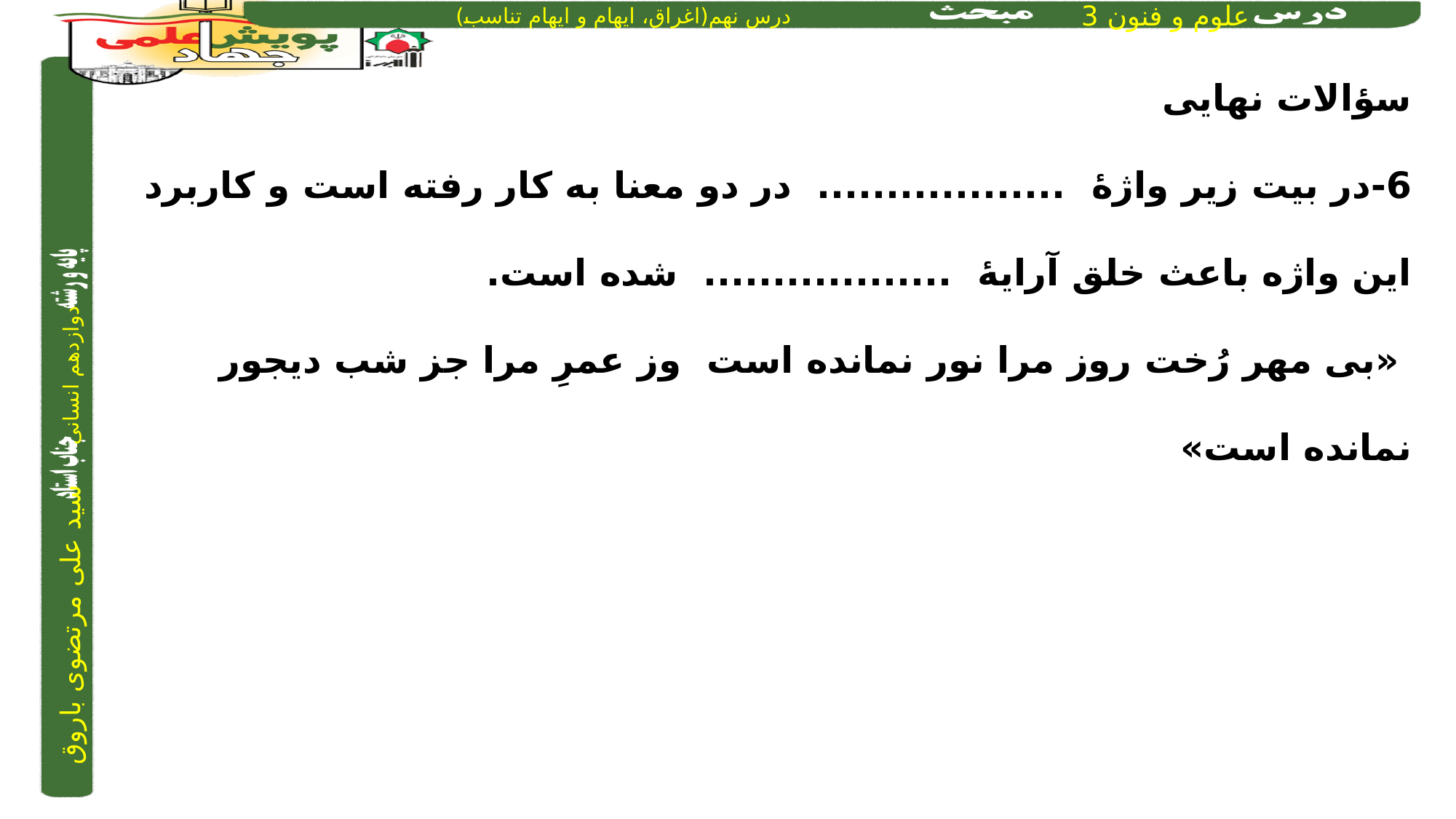

سؤالات نهایی
6-در بیت زیر واژۀ  ..................  در دو معنا به کار رفته‌ است و کاربرد این واژه باعث خلق آرایۀ  ..................  شده است.
 «بی مهر رُخت روز مرا نور نمانده است 	 وز عمرِ مرا جز شب دیجور نمانده است»